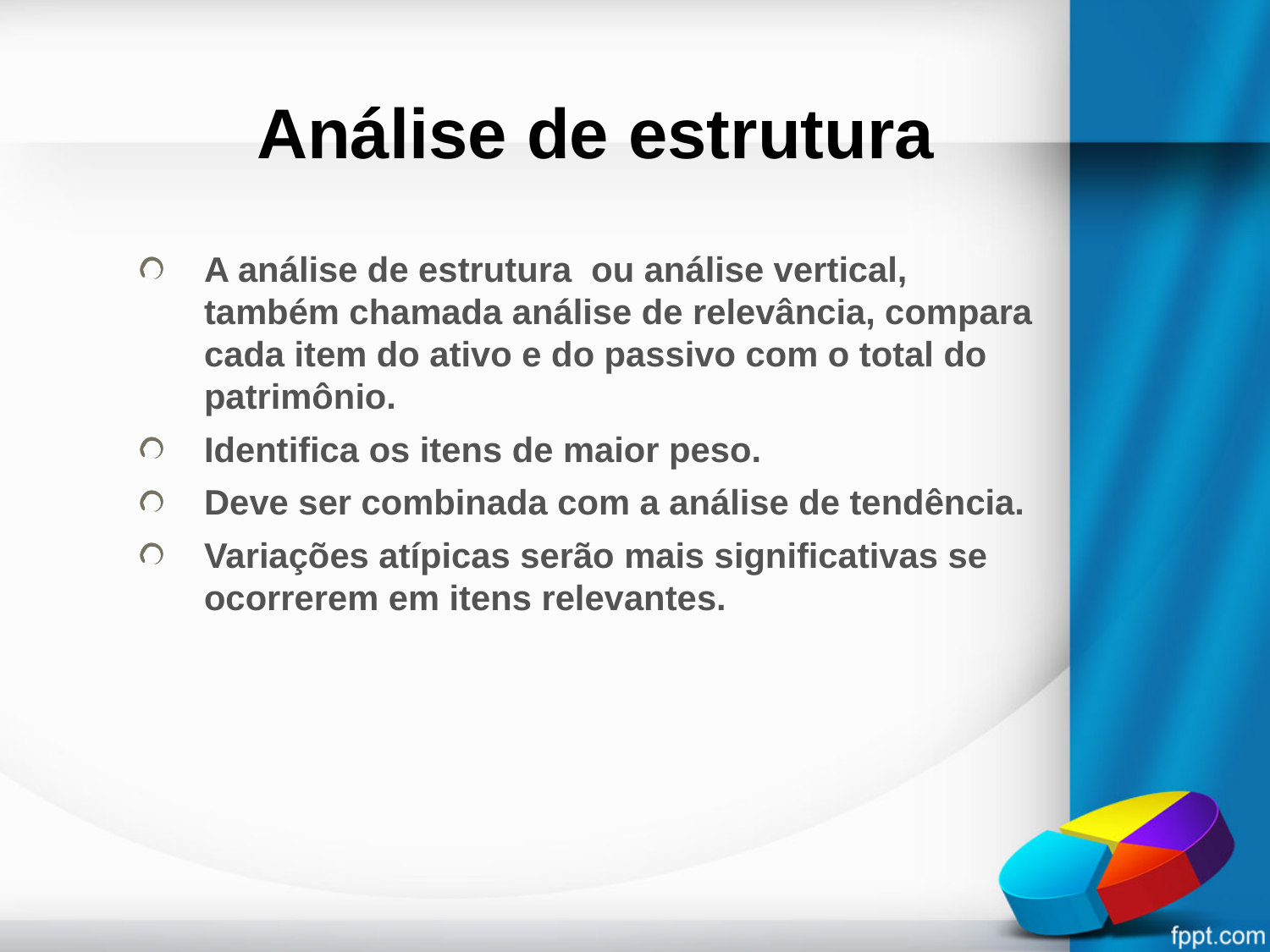

# Análise de estrutura
A análise de estrutura  ou análise vertical, também chamada análise de relevância, compara cada item do ativo e do passivo com o total do patrimônio.
Identifica os itens de maior peso.
Deve ser combinada com a análise de tendência.
Variações atípicas serão mais significativas se ocorrerem em itens relevantes.